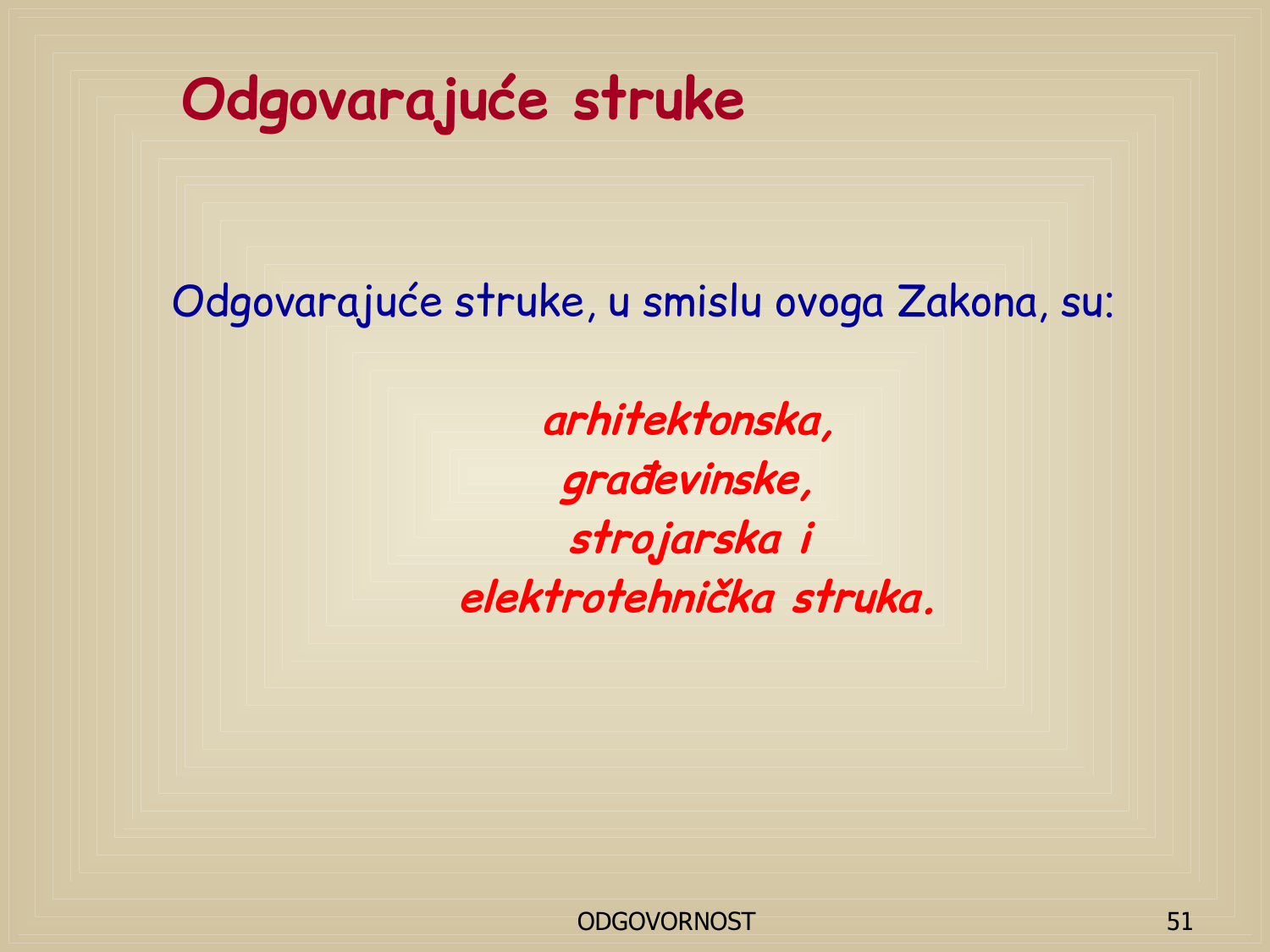

# Odgovarajuće struke
Odgovarajuće struke, u smislu ovoga Zakona, su:

arhitektonska,
građevinske,
strojarska i
elektrotehnička struka.

ODGOVORNOST
51